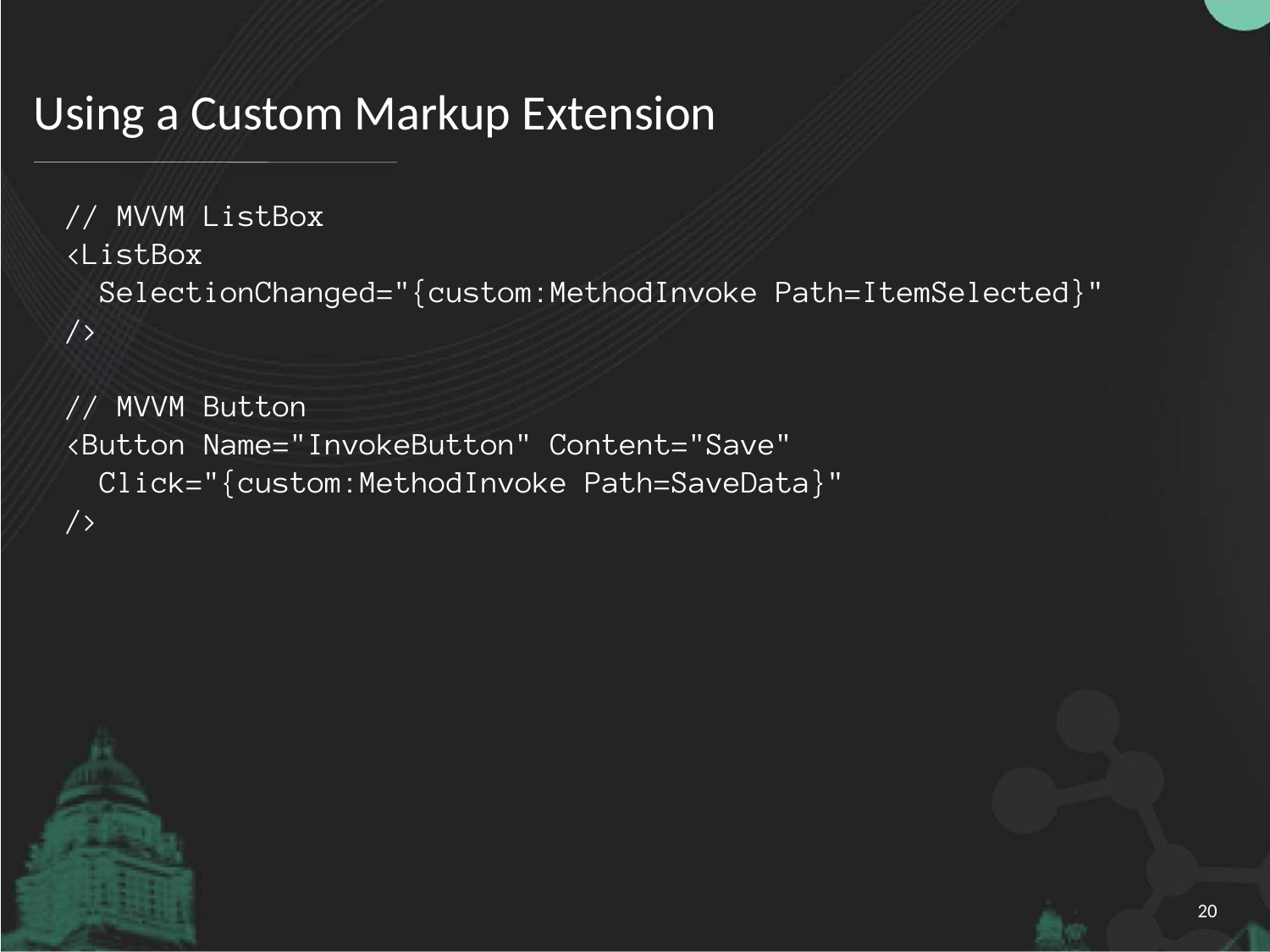

# Using a Custom Markup Extension
// MVVM ListBox
<ListBox
  SelectionChanged="{custom:MethodInvoke Path=ItemSelected}"
/>

// MVVM Button
<Button Name="InvokeButton" Content="Save"
  Click="{custom:MethodInvoke Path=SaveData}"
/>
20